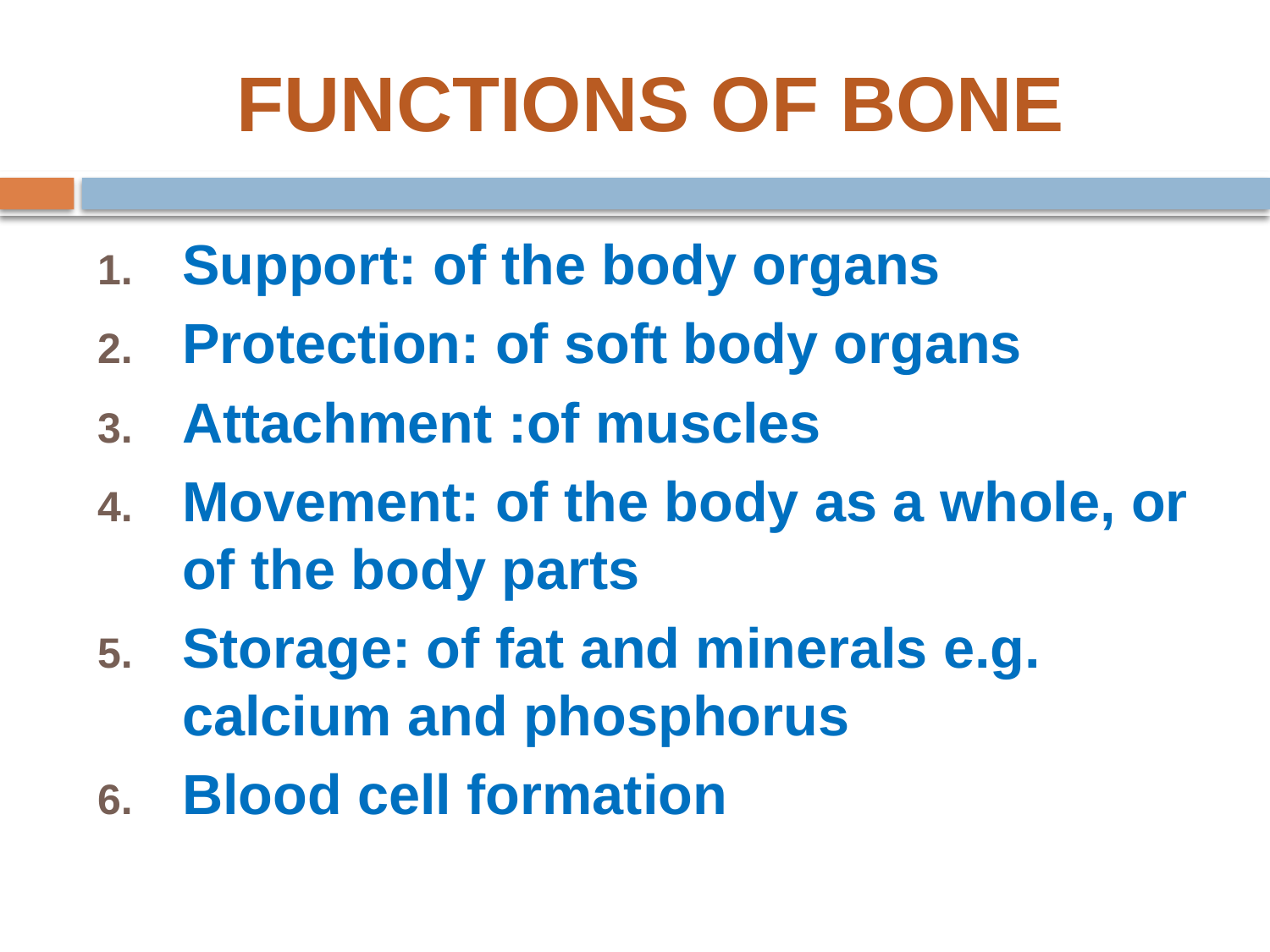

# FUNCTIONS OF BONE
Support: of the body organs
Protection: of soft body organs
Attachment :of muscles
Movement: of the body as a whole, or of the body parts
Storage: of fat and minerals e.g. calcium and phosphorus
Blood cell formation